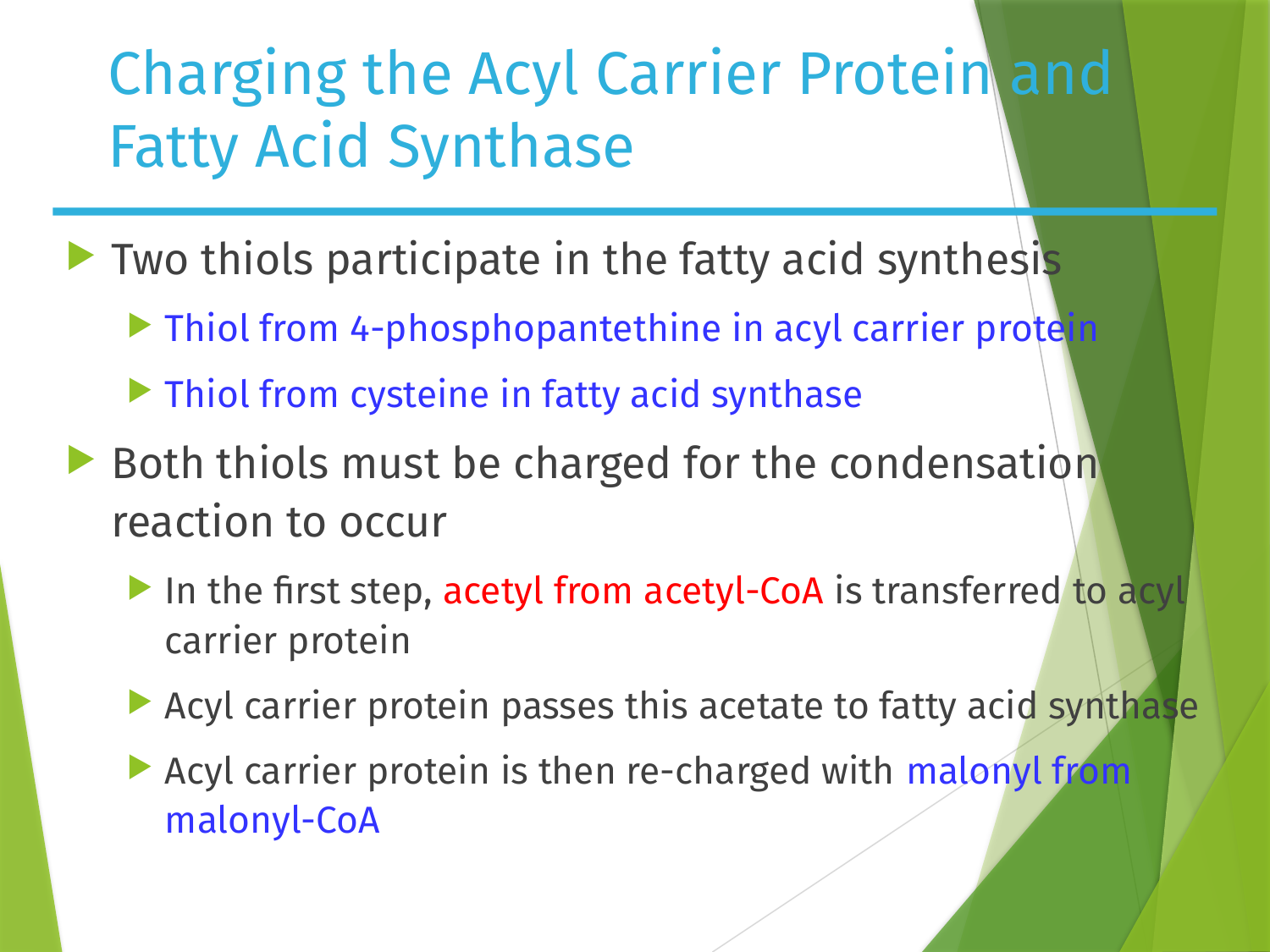

# Charging the Acyl Carrier Protein and Fatty Acid Synthase

Two thiols participate in the fatty acid synthesis
Thiol from 4-phosphopantethine in acyl carrier protein
Thiol from cysteine in fatty acid synthase
Both thiols must be charged for the condensation reaction to occur
In the first step, acetyl from acetyl-CoA is transferred to acyl carrier protein
Acyl carrier protein passes this acetate to fatty acid synthase
Acyl carrier protein is then re-charged with malonyl from malonyl-CoA